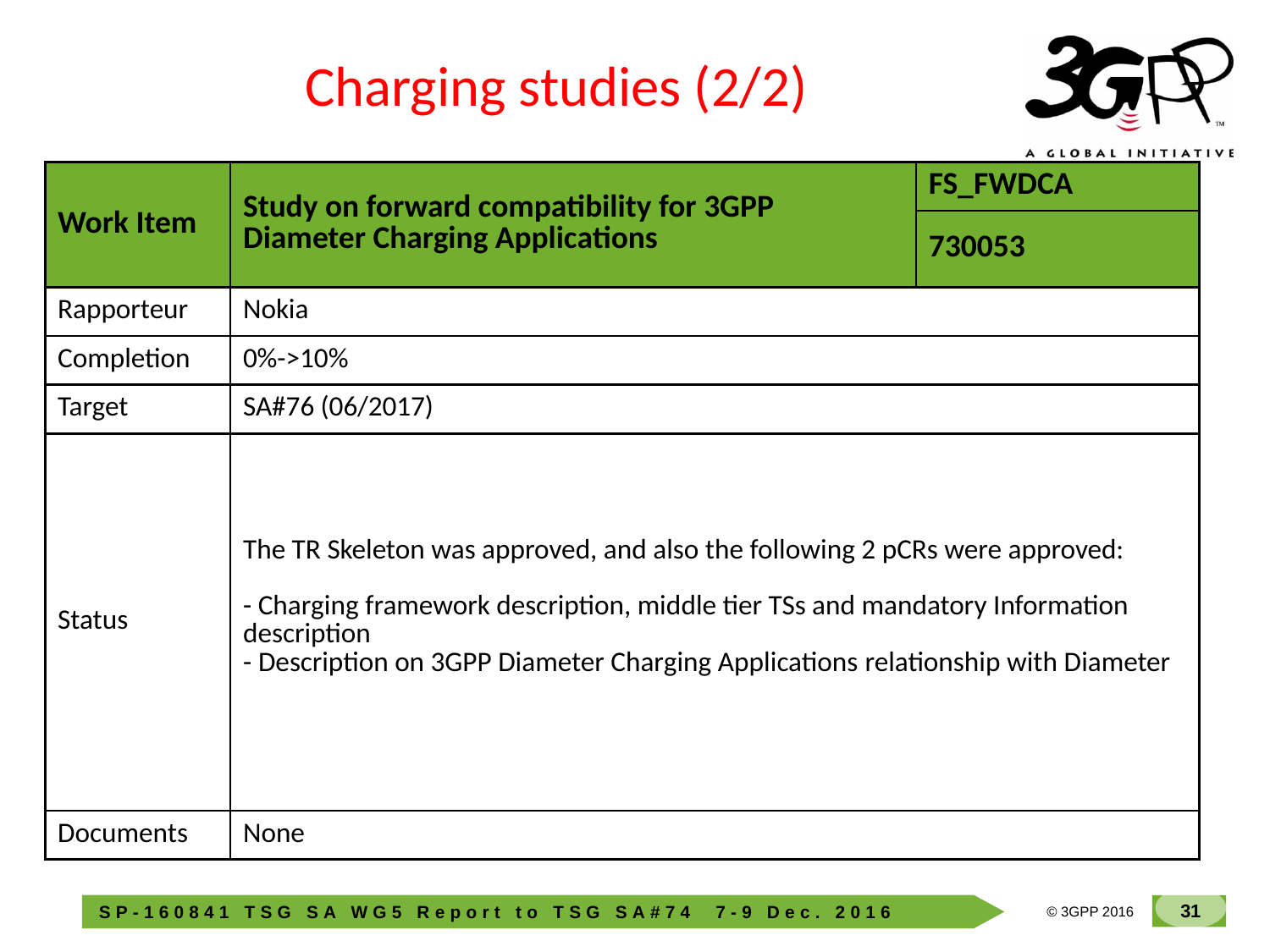

Charging studies (2/2)
| Work Item | Study on forward compatibility for 3GPP Diameter Charging Applications | FS\_FWDCA |
| --- | --- | --- |
|  |  | 730053 |
| Rapporteur | Nokia |  |
| Completion | 0%->10% |  |
| Target | SA#76 (06/2017) |  |
| Status | The TR Skeleton was approved, and also the following 2 pCRs were approved: - Charging framework description, middle tier TSs and mandatory Information description - Description on 3GPP Diameter Charging Applications relationship with Diameter |  |
| Documents | None |  |